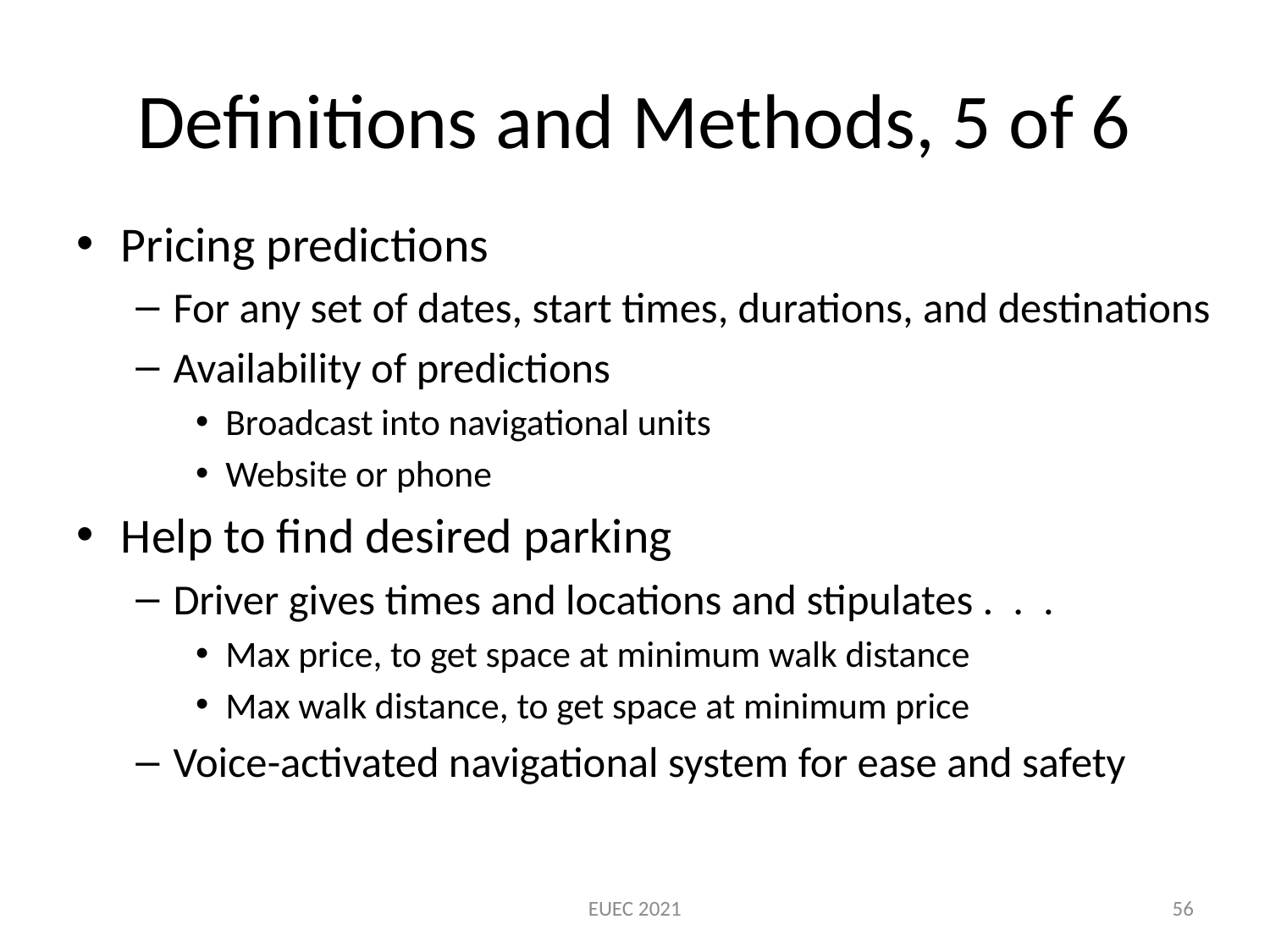

# Definitions and Methods, 5 of 6

Pricing predictions
For any set of dates, start times, durations, and destinations
Availability of predictions
Broadcast into navigational units
Website or phone
Help to find desired parking
Driver gives times and locations and stipulates .  .  .
Max price, to get space at minimum walk distance
Max walk distance, to get space at minimum price
Voice-activated navigational system for ease and safety
EUEC 2021
56